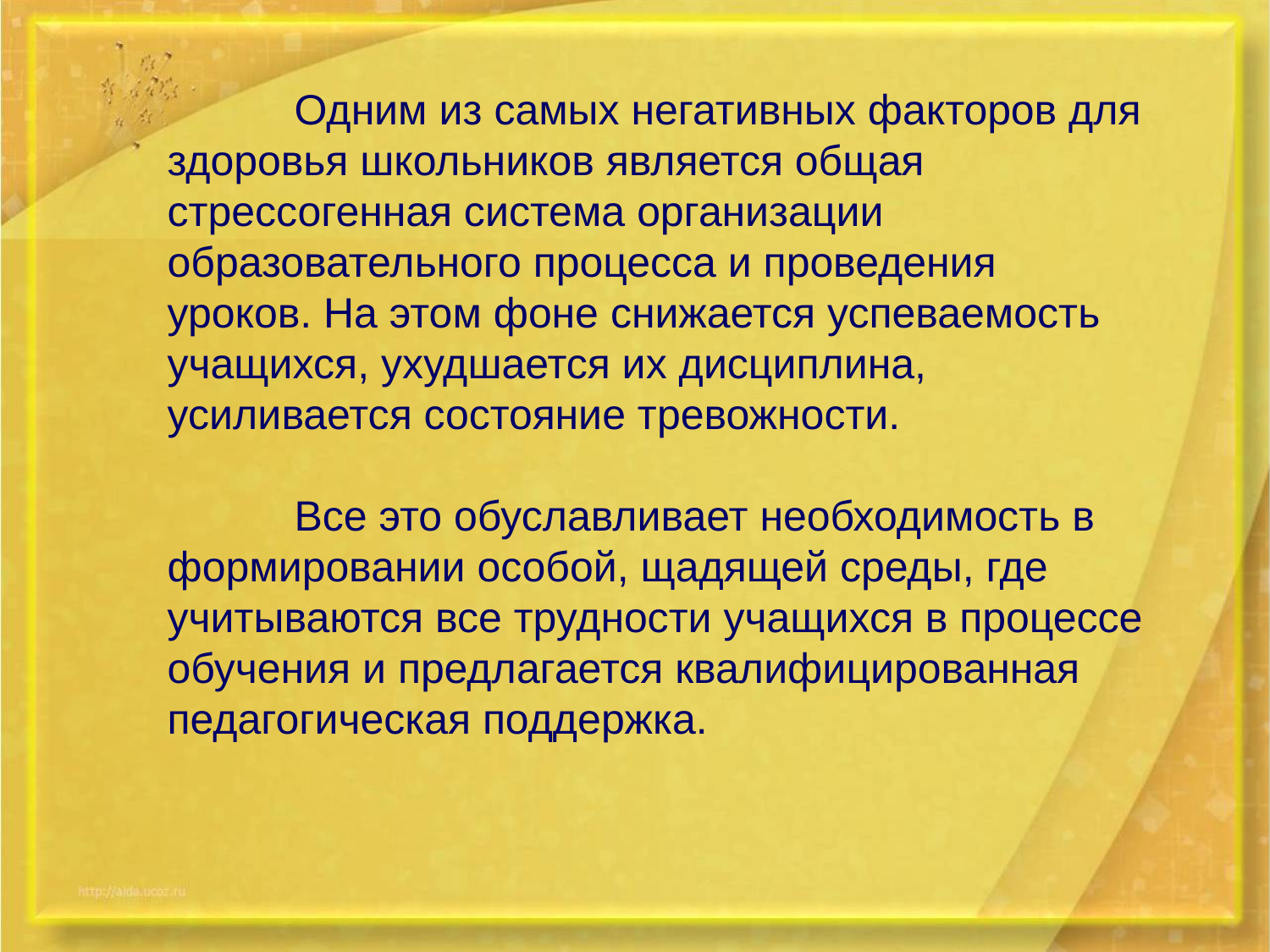

Одним из самых негативных факторов для здоровья школьников является общая стрессогенная система организации образовательного процесса и проведения уроков. На этом фоне снижается успеваемость учащихся, ухудшается их дисциплина, усиливается состояние тревожности.

	Все это обуславливает необходимость в формировании особой, щадящей среды, где учитываются все трудности учащихся в процессе обучения и предлагается квалифицированная педагогическая поддержка.